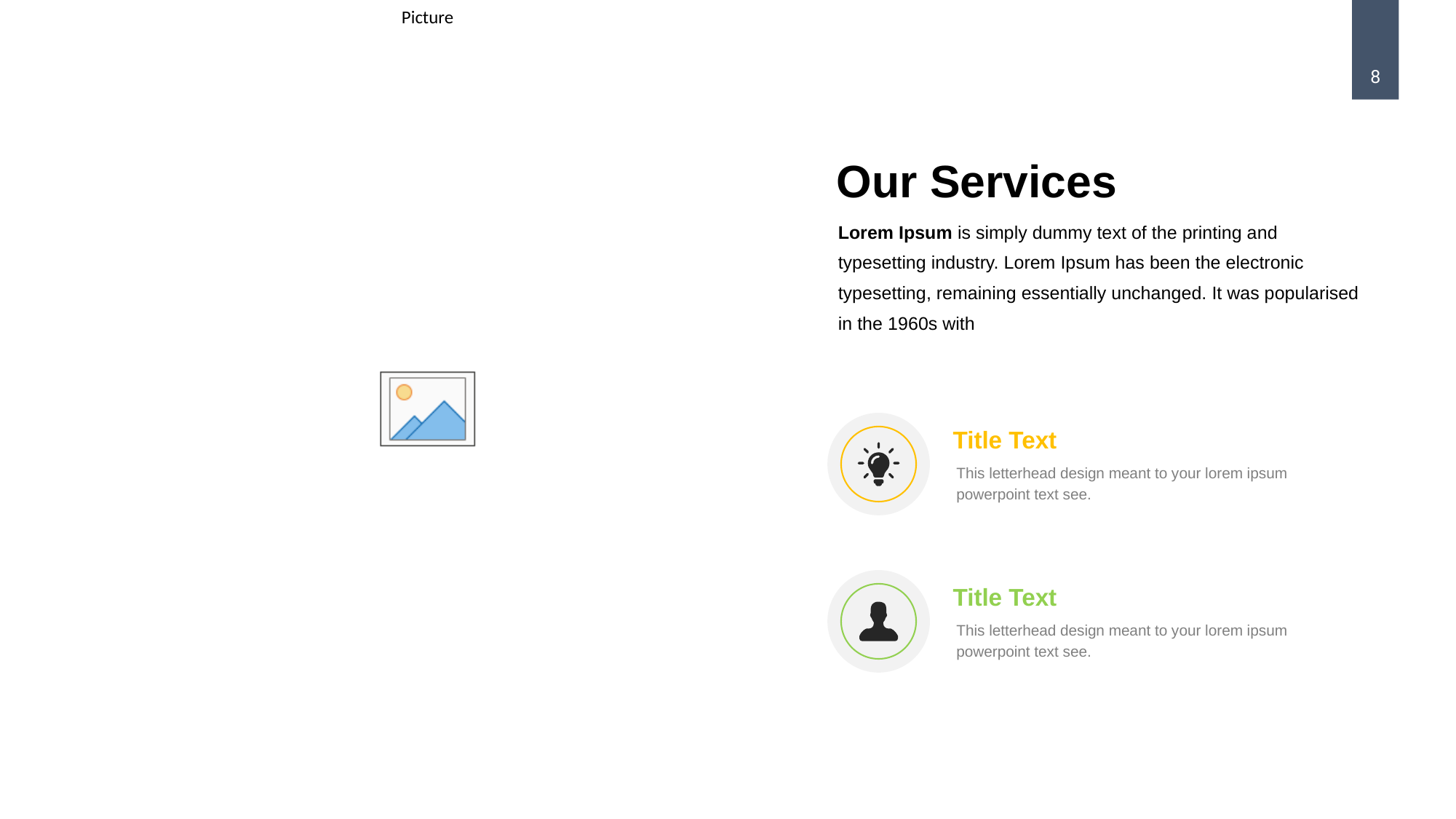

8
Our Services
Lorem Ipsum is simply dummy text of the printing and typesetting industry. Lorem Ipsum has been the electronic typesetting, remaining essentially unchanged. It was popularised in the 1960s with

Title Text

This letterhead design meant to your lorem ipsum powerpoint text see.

Title Text

This letterhead design meant to your lorem ipsum powerpoint text see.